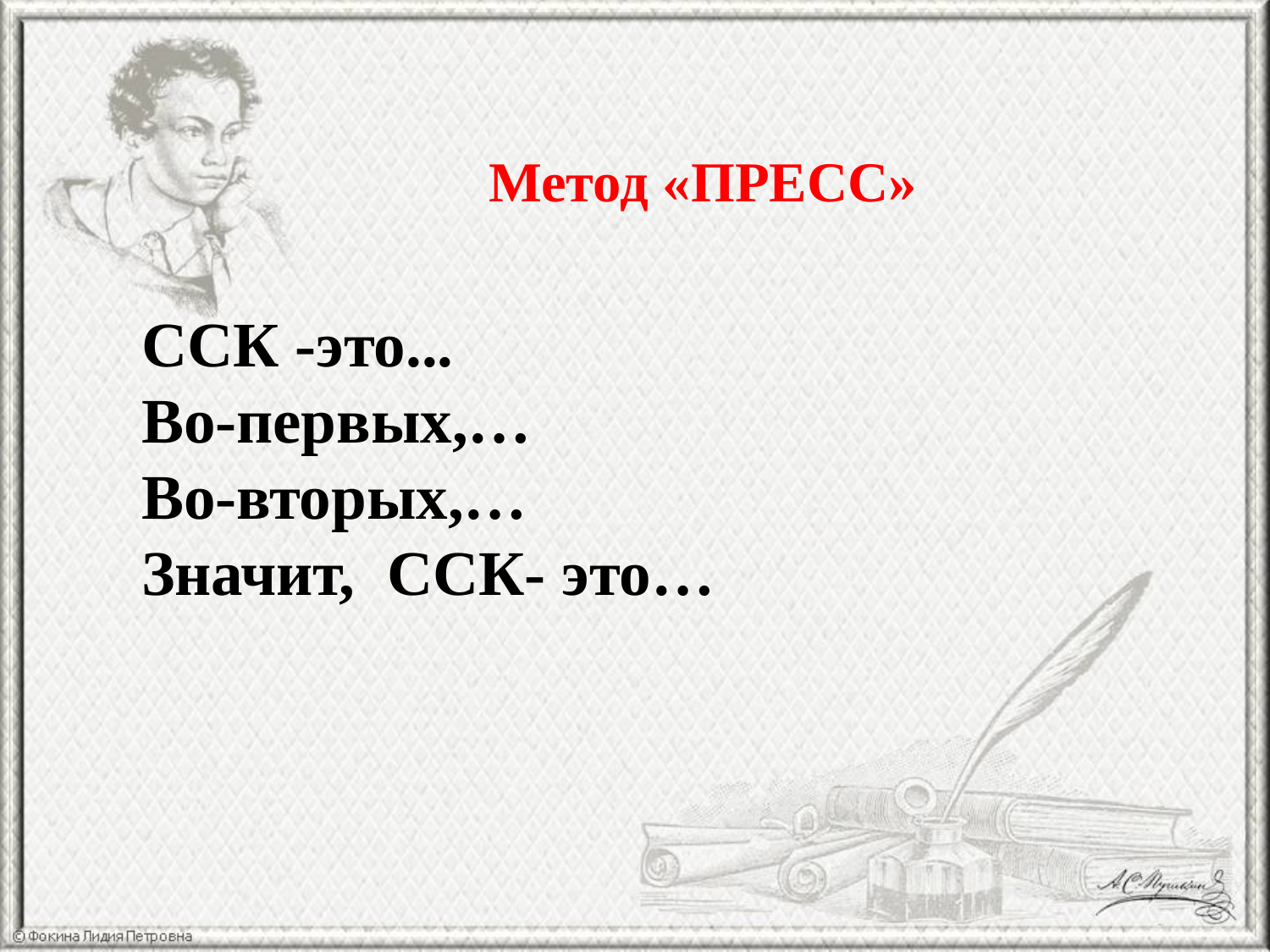

Метод «ПРЕСС»

ССК -это...
Во-первых,…
Во-вторых,…
Значит,  ССК- это…